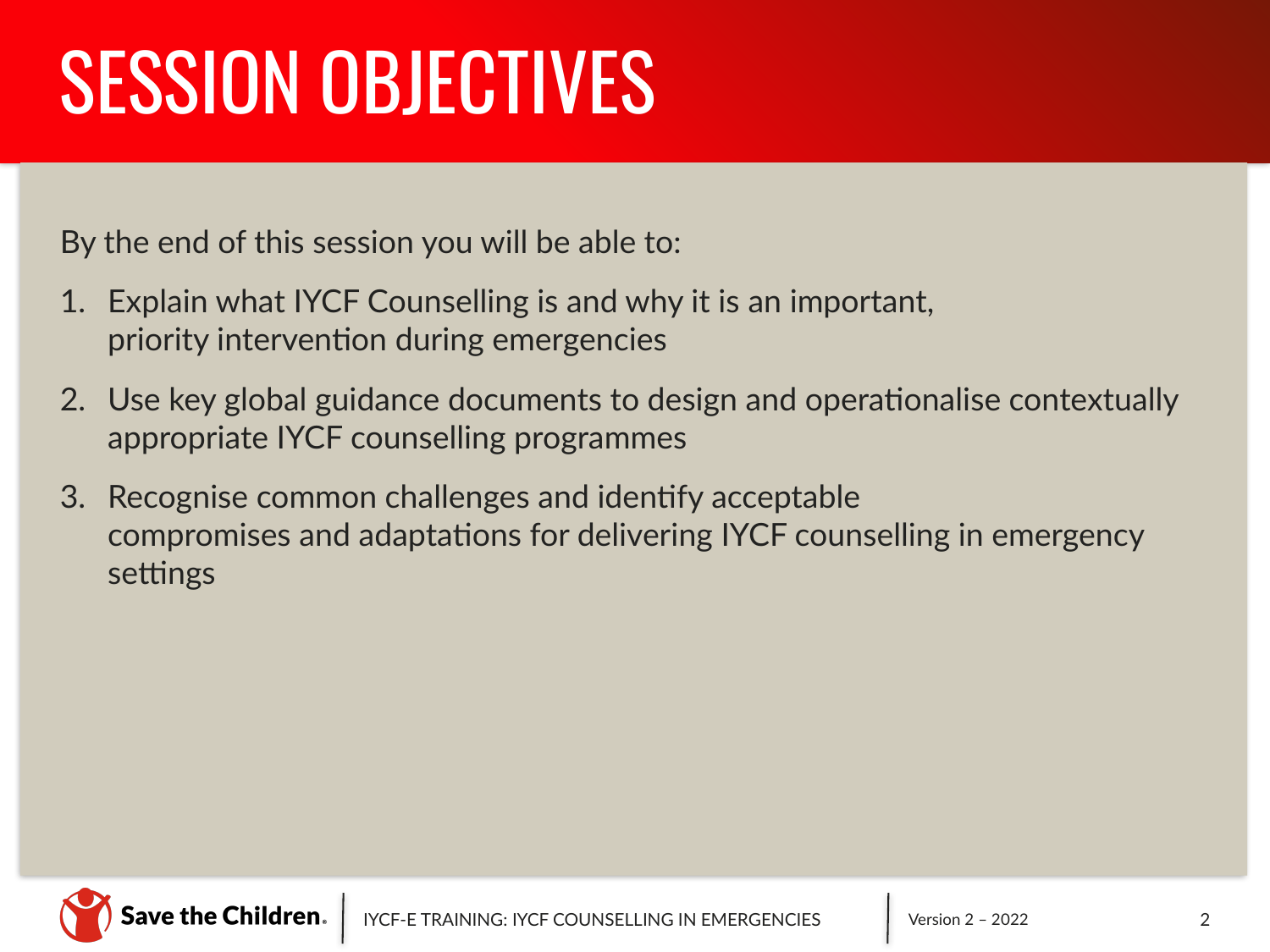

# SESSION OBJECTIVES
By the end of this session you will be able to:
Explain what IYCF Counselling is and why it is an important, priority intervention during emergencies
Use key global guidance documents to design and operationalise contextually appropriate IYCF counselling programmes
Recognise common challenges and identify acceptable compromises and adaptations for delivering IYCF counselling in emergency settings
IYCF-E TRAINING: IYCF COUNSELLING IN EMERGENCIES
Version 2 – 2022
2